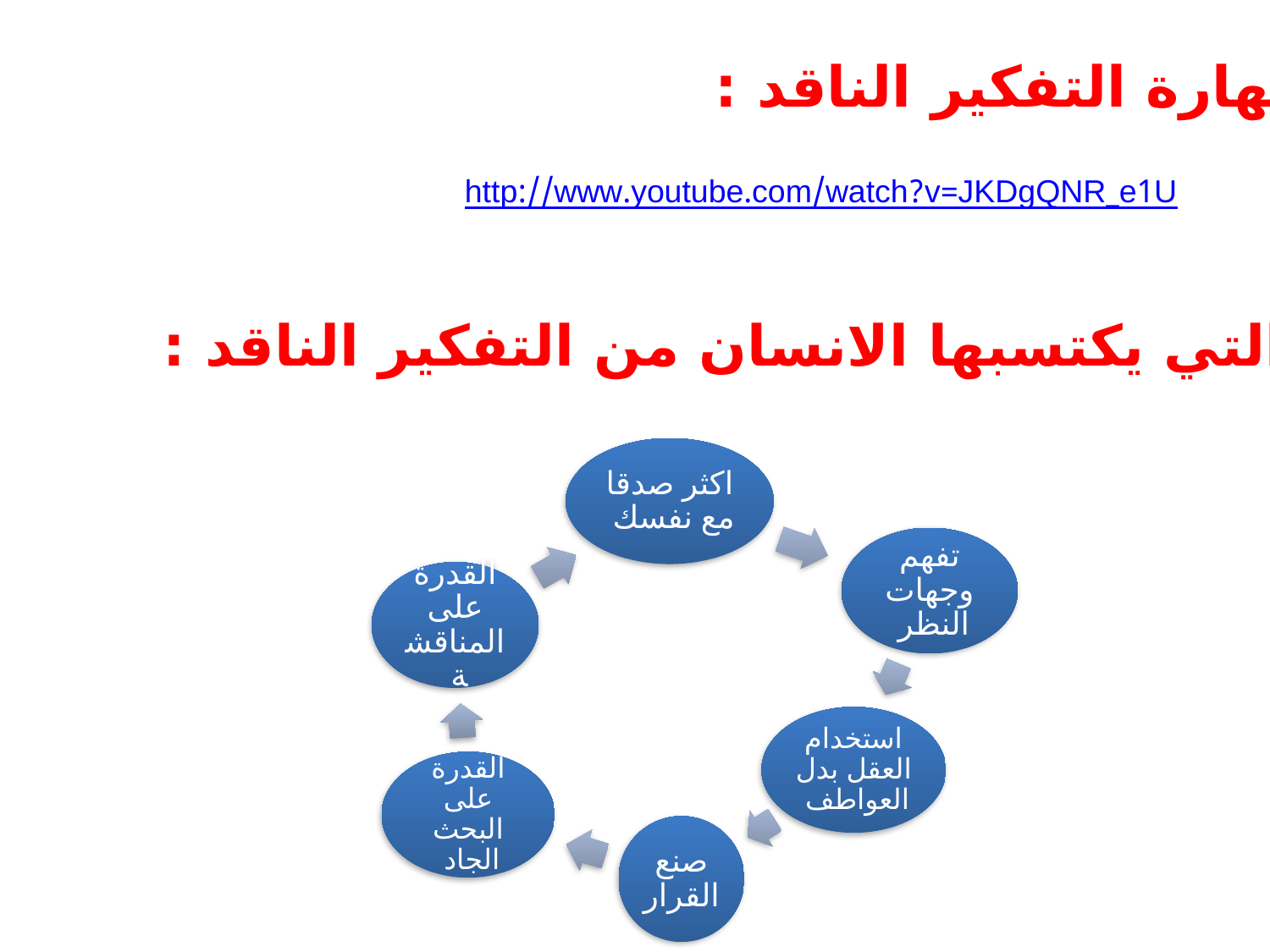

مهارة التفكير الناقد :
http://www.youtube.com/watch?v=JKDgQNR_e1U

الفوائد التي يكتسبها الانسان من التفكير الناقد :

اكثر صدقا مع نفسك

تفهم وجهات النظر

استخدام العقل بدل العواطف

صنع القرار

القدرة على البحث الجاد

القدرة على المناقشة